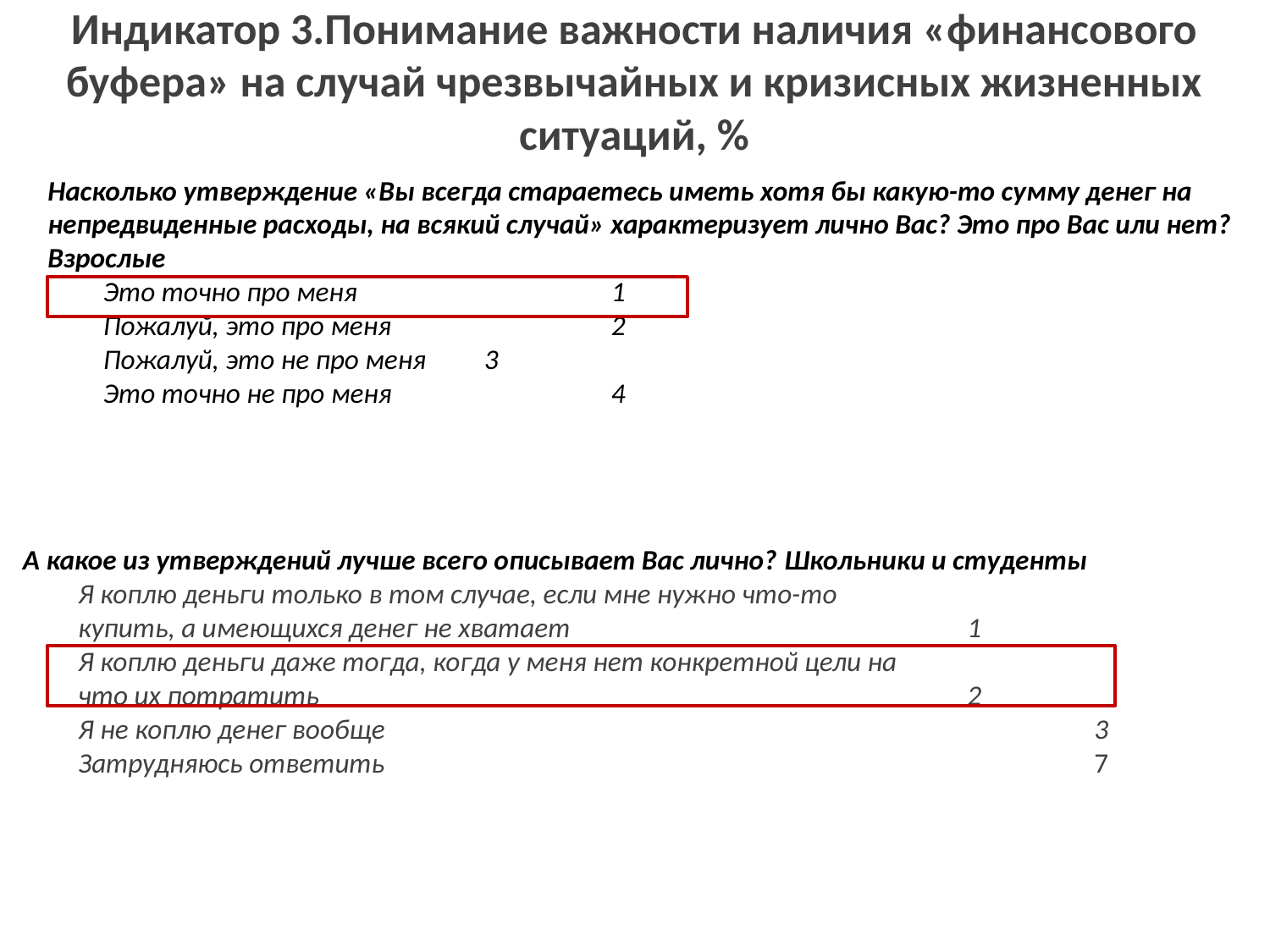

# Индикатор 3.Понимание важности наличия «финансового буфера» на случай чрезвычайных и кризисных жизненных ситуаций, %
Насколько утверждение «Вы всегда стараетесь иметь хотя бы какую-то сумму денег на непредвиденные расходы, на всякий случай» характеризует лично Вас? Это про Вас или нет? Взрослые
Это точно про меня 		1
Пожалуй, это про меня 		2
Пожалуй, это не про меня 	3
Это точно не про меня 		4

А какое из утверждений лучше всего описывает Вас лично? Школьники и студенты
Я коплю деньги только в том случае, если мне нужно что-то
купить, а имеющихся денег не хватает				1
Я коплю деньги даже тогда, когда у меня нет конкретной цели на
что их потратить						2
Я не коплю денег вообще 						3
Затрудняюсь ответить						7